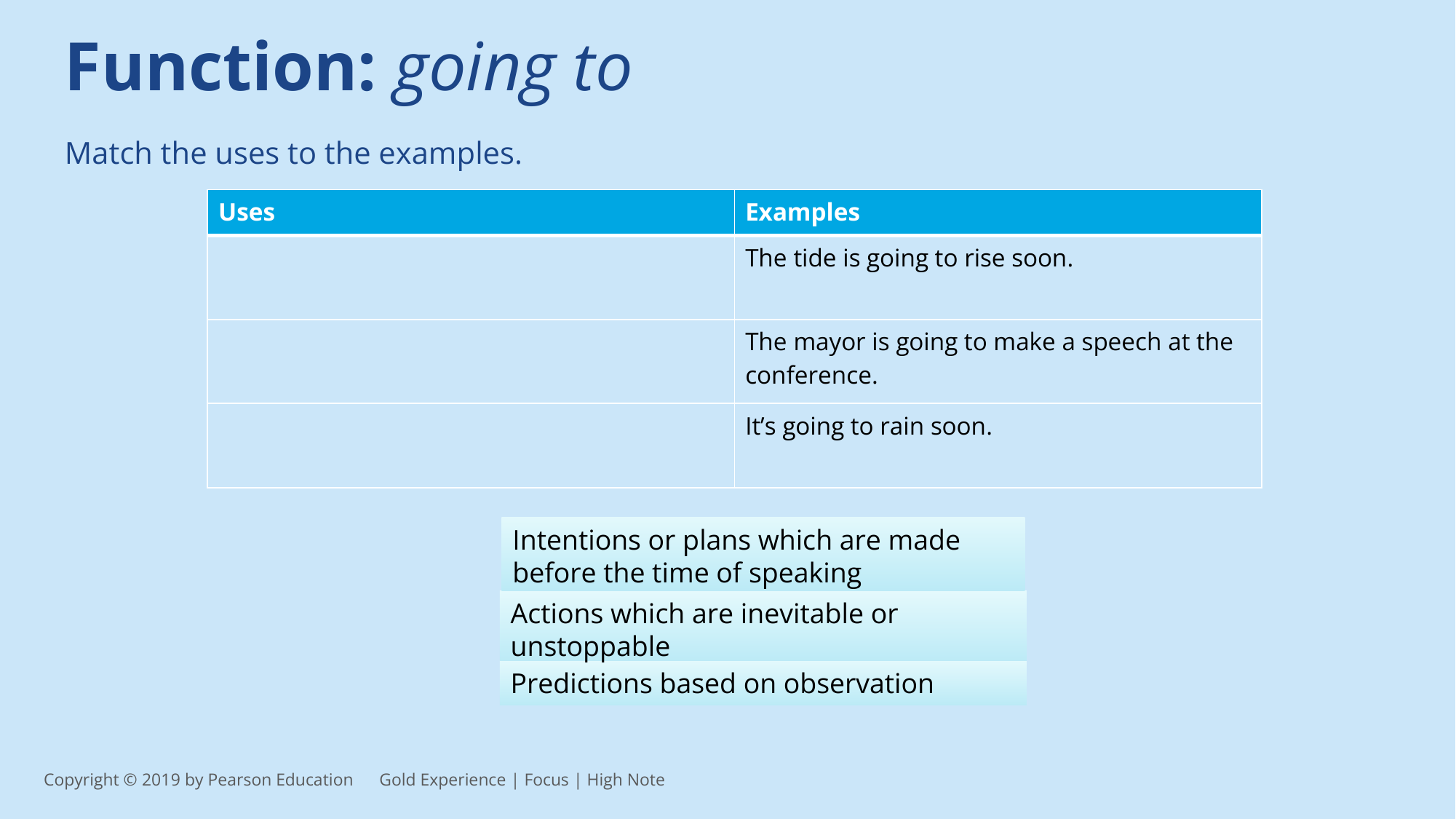

Function: going to
Match the uses to the examples.
| Uses | Examples |
| --- | --- |
|  | The tide is going to rise soon. |
|  | The mayor is going to make a speech at the conference. |
|  | It’s going to rain soon. |
Intentions or plans which are made before the time of speaking
Actions which are inevitable or unstoppable
Predictions based on observation
Copyright © 2019 by Pearson Education      Gold Experience | Focus | High Note